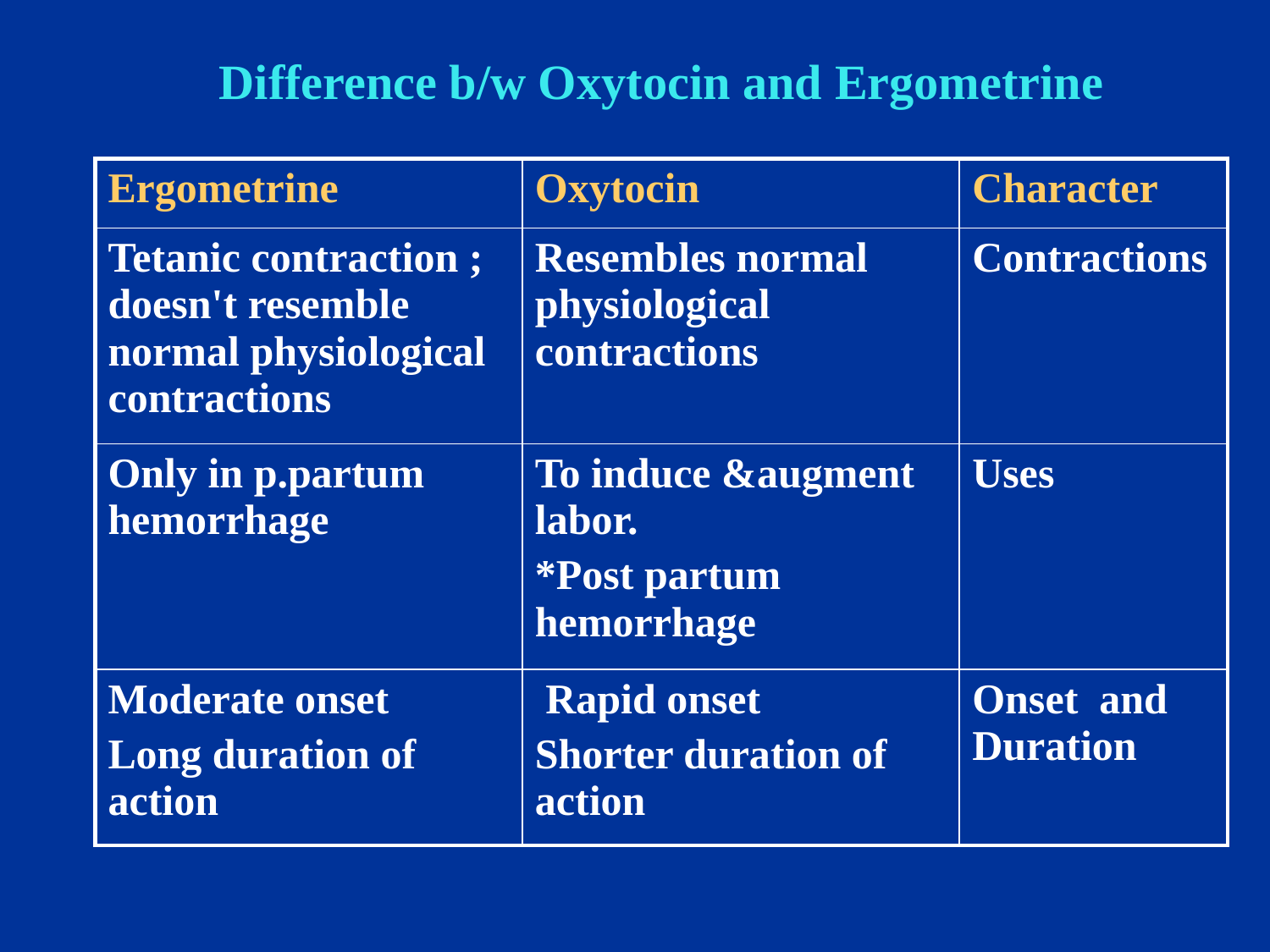

# Difference b/w Oxytocin and Ergometrine
| Ergometrine | Oxytocin | Character |
| --- | --- | --- |
| Tetanic contraction ; doesn't resemble normal physiological contractions | Resembles normal physiological contractions | Contractions |
| Only in p.partum hemorrhage | To induce &augment labor. \*Post partum hemorrhage | Uses |
| Moderate onset Long duration of action | Rapid onset Shorter duration of action | Onset and Duration |